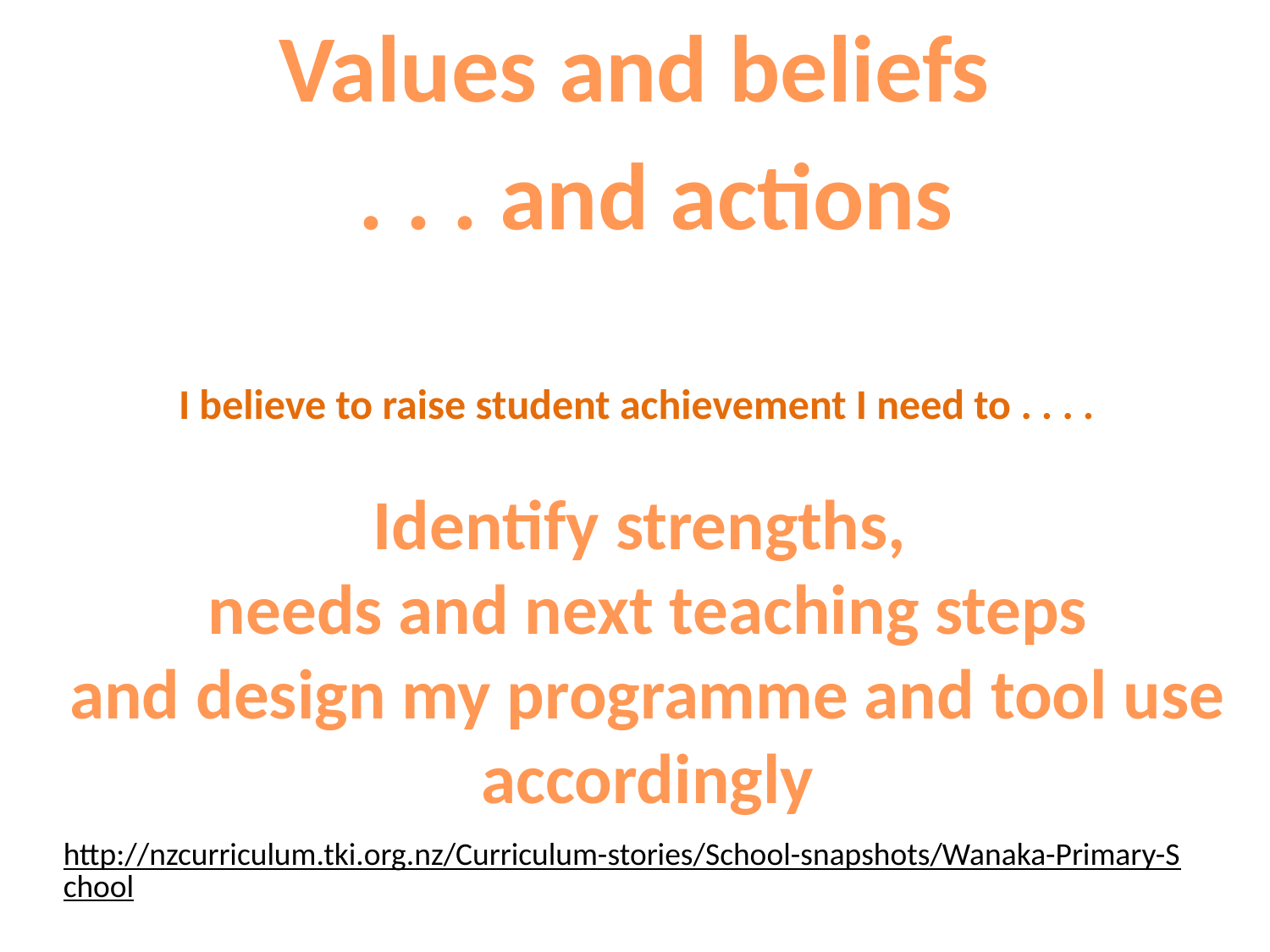

Values and beliefs
. . . and actions
I believe to raise student achievement I need to . . . .

Identify strengths,
needs and next teaching steps
and design my programme and tool use
accordingly
http://nzcurriculum.tki.org.nz/Curriculum-stories/School-snapshots/Wanaka-Primary-School